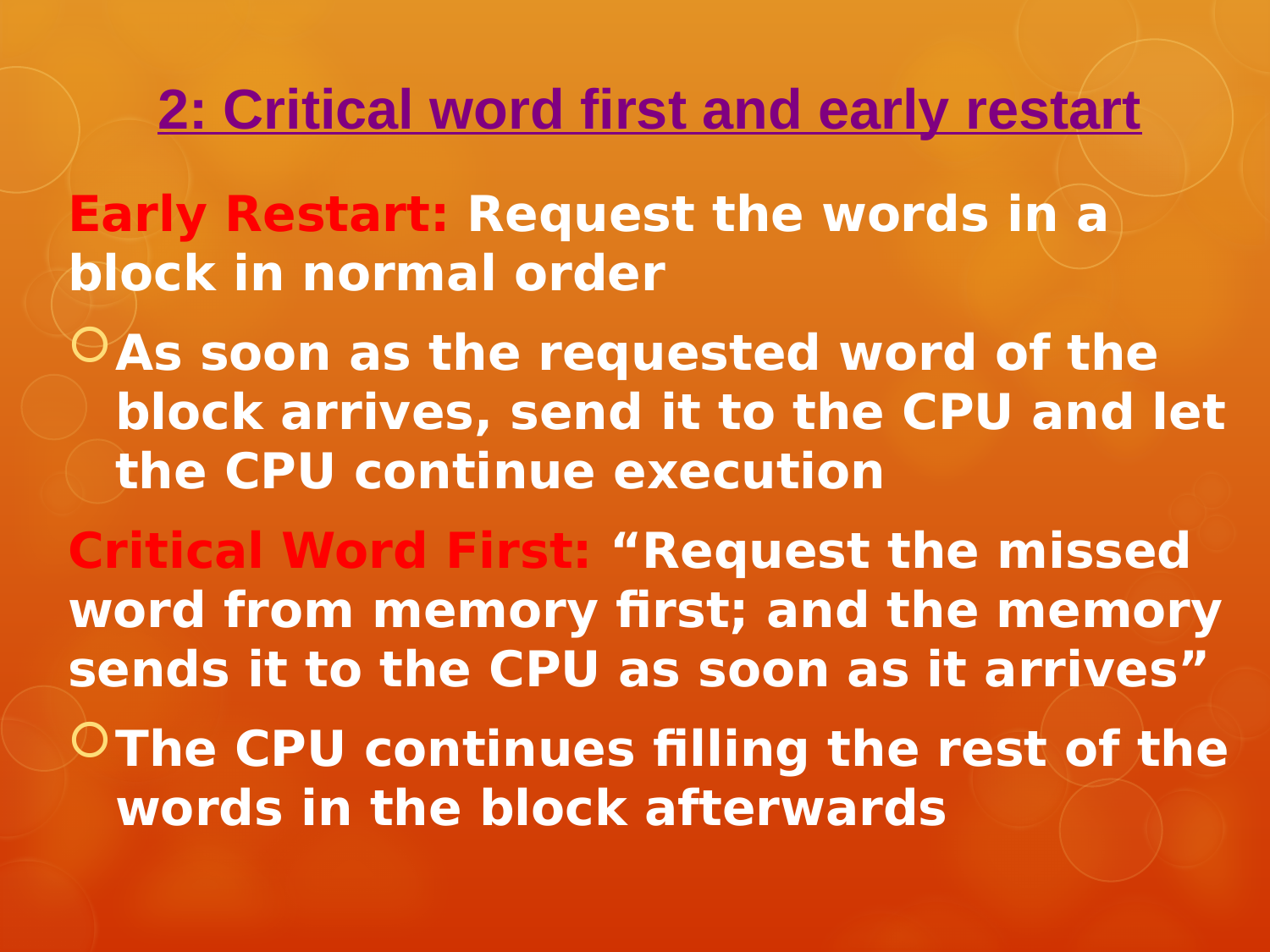

2: Critical word first and early restart
Early Restart: Request the words in a block in normal order
As soon as the requested word of the block arrives, send it to the CPU and let the CPU continue execution
Critical Word First: “Request the missed word from memory first; and the memory sends it to the CPU as soon as it arrives”
The CPU continues filling the rest of the words in the block afterwards